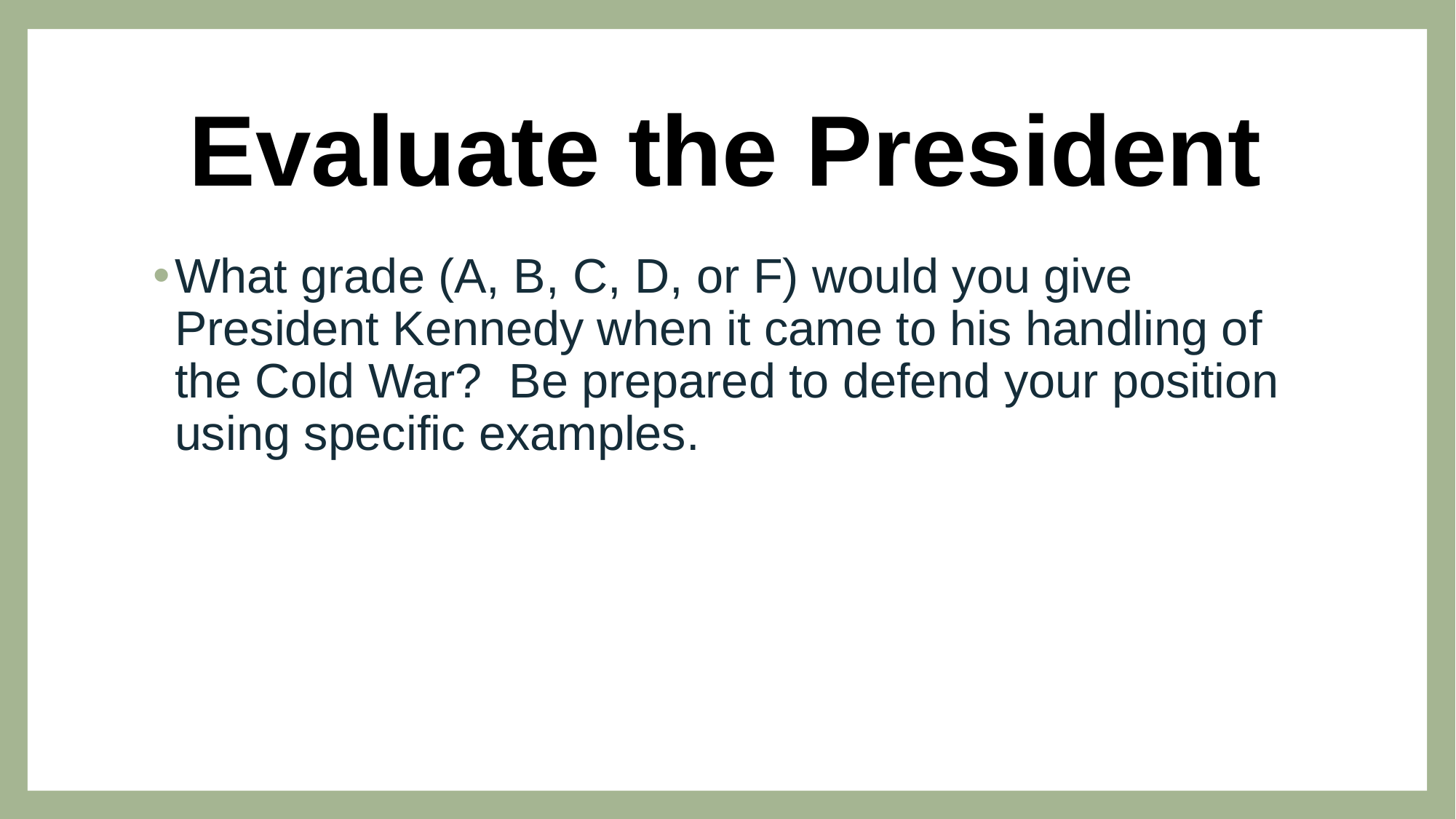

# Evaluate the President
What grade (A, B, C, D, or F) would you give President Kennedy when it came to his handling of the Cold War?  Be prepared to defend your position using specific examples.